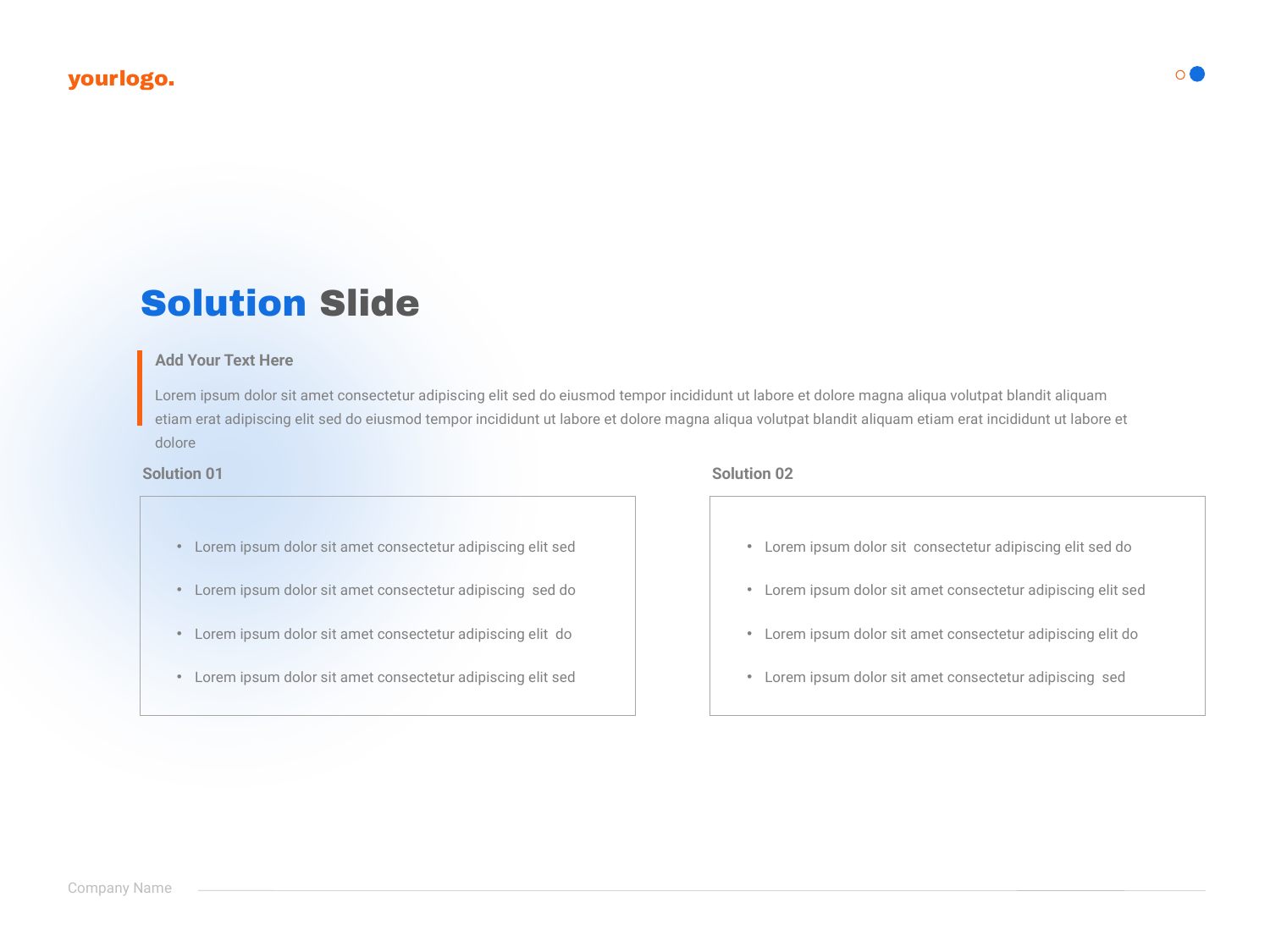

# Solution Slide
Add Your Text Here
Lorem ipsum dolor sit amet consectetur adipiscing elit sed do eiusmod tempor incididunt ut labore et dolore magna aliqua volutpat blandit aliquam etiam erat adipiscing elit sed do eiusmod tempor incididunt ut labore et dolore magna aliqua volutpat blandit aliquam etiam erat incididunt ut labore et dolore
Solution 01
Solution 02

Lorem ipsum dolor sit amet consectetur adipiscing elit sed
Lorem ipsum dolor sit amet consectetur adipiscing  sed do
Lorem ipsum dolor sit amet consectetur adipiscing elit  do
Lorem ipsum dolor sit amet consectetur adipiscing elit sed
Lorem ipsum dolor sit  consectetur adipiscing elit sed do
Lorem ipsum dolor sit amet consectetur adipiscing elit sed
Lorem ipsum dolor sit amet consectetur adipiscing elit do
Lorem ipsum dolor sit amet consectetur adipiscing  sed